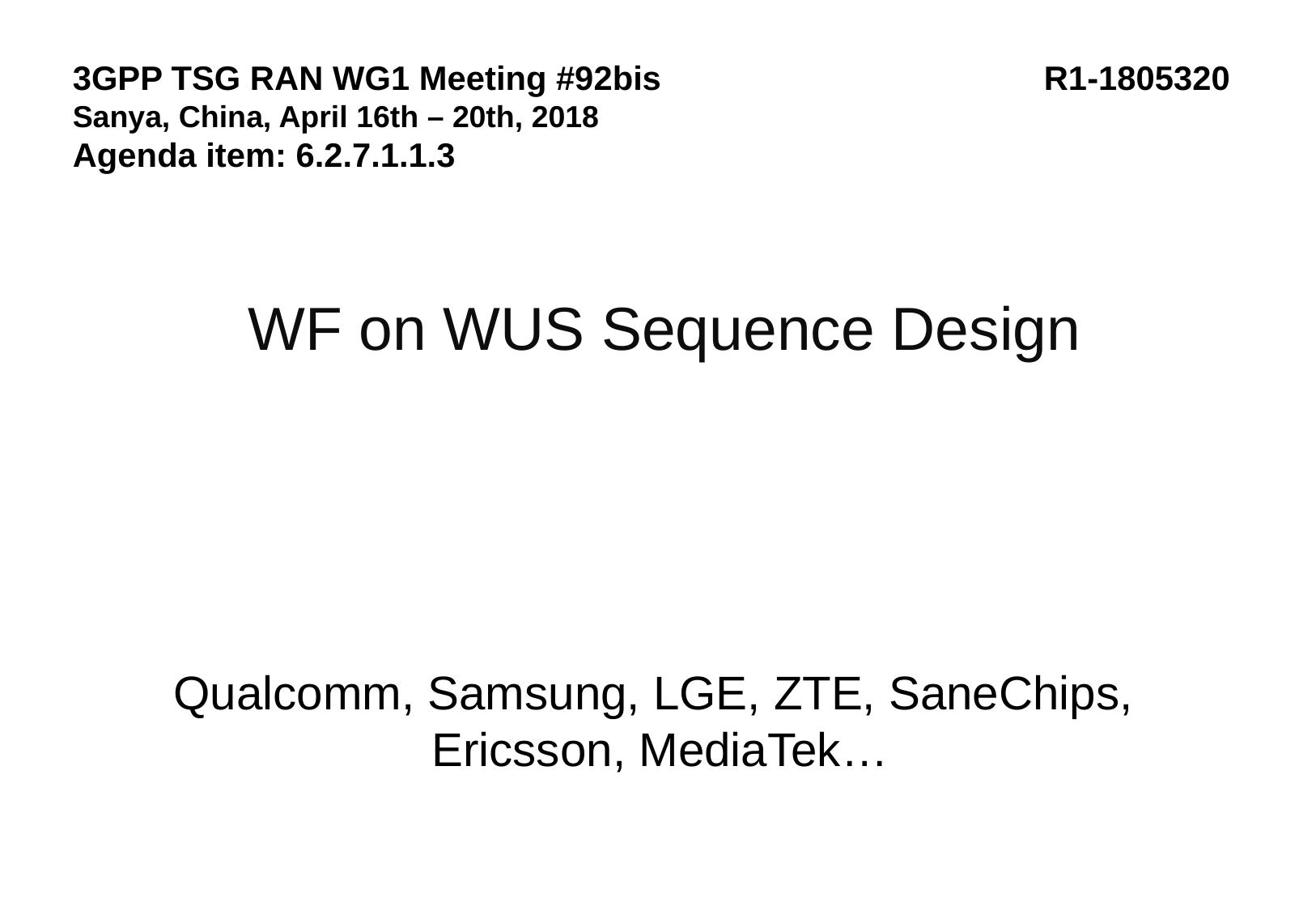

3GPP TSG RAN WG1 Meeting #92bis				R1-1805320
Sanya, China, April 16th – 20th, 2018
Agenda item: 6.2.7.1.1.3
WF on WUS Sequence Design
Qualcomm, Samsung, LGE, ZTE, SaneChips,
Ericsson, MediaTek…